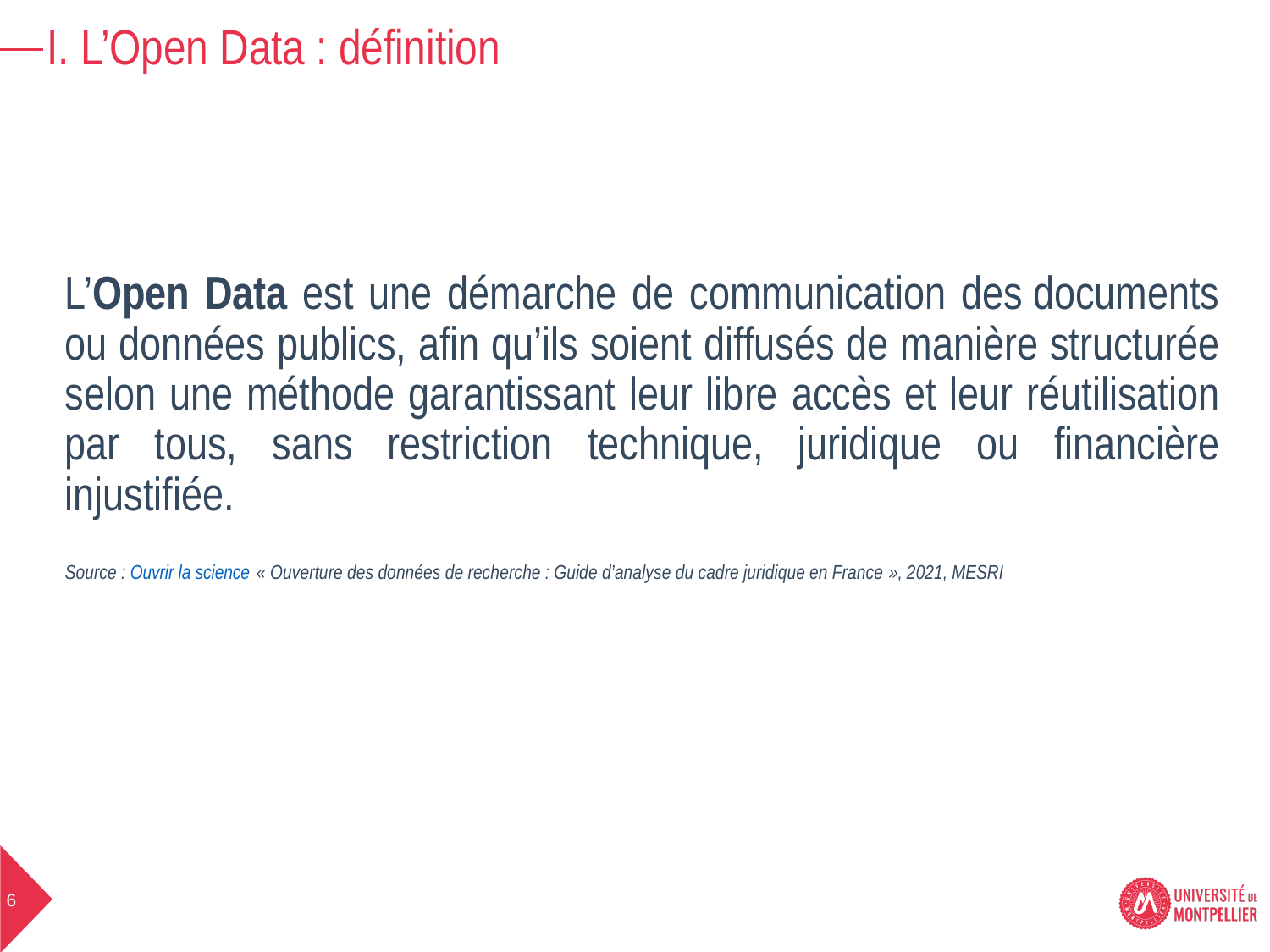

# I. L’Open Data : définition
L’Open Data est une démarche de communication des documents ou données publics, afin qu’ils soient diffusés de manière structurée selon une méthode garantissant leur libre accès et leur réutilisation par tous, sans restriction technique, juridique ou financière injustifiée.

Source : Ouvrir la science « Ouverture des données de recherche : Guide d’analyse du cadre juridique en France », 2021, MESRI

6